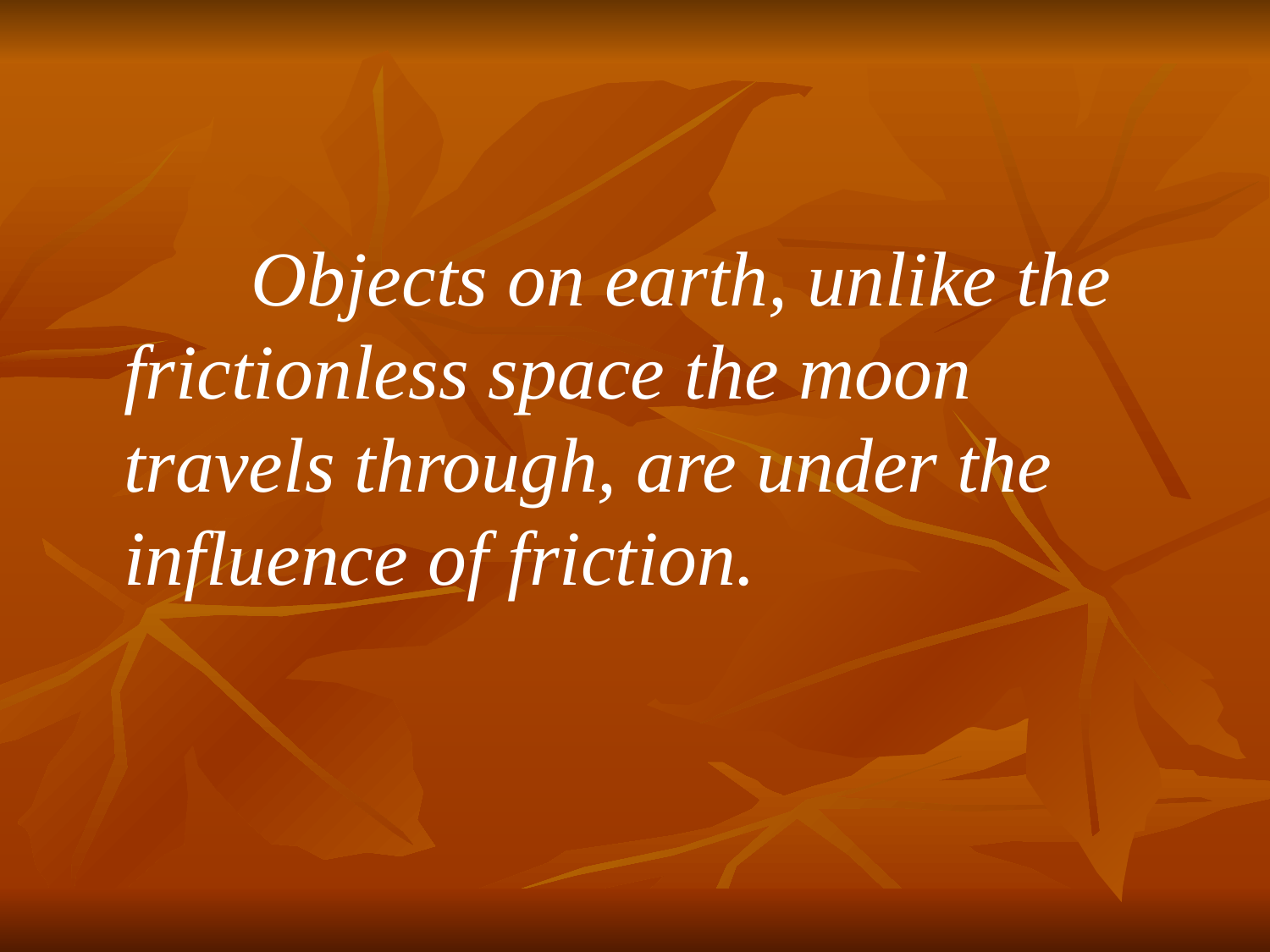

#
		Objects on earth, unlike the frictionless space the moon travels through, are under the influence of friction.